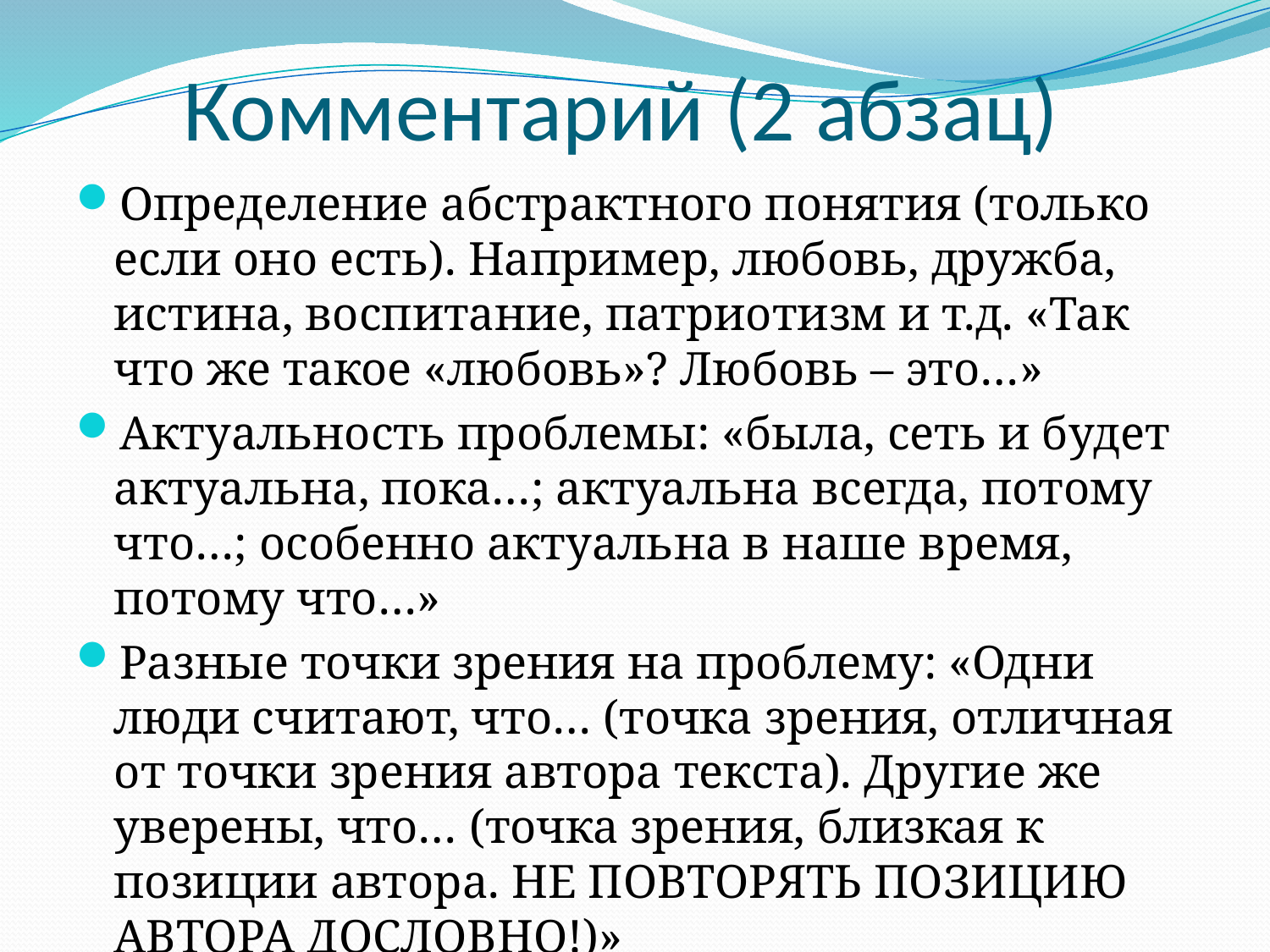

# Комментарий (2 абзац)
Определение абстрактного понятия (только если оно есть). Например, любовь, дружба, истина, воспитание, патриотизм и т.д. «Так что же такое «любовь»? Любовь – это…»
Актуальность проблемы: «была, сеть и будет актуальна, пока…; актуальна всегда, потому что…; особенно актуальна в наше время, потому что…»
Разные точки зрения на проблему: «Одни люди считают, что… (точка зрения, отличная от точки зрения автора текста). Другие же уверены, что… (точка зрения, близкая к позиции автора. НЕ ПОВТОРЯТЬ ПОЗИЦИЮ АВТОРА ДОСЛОВНО!)»